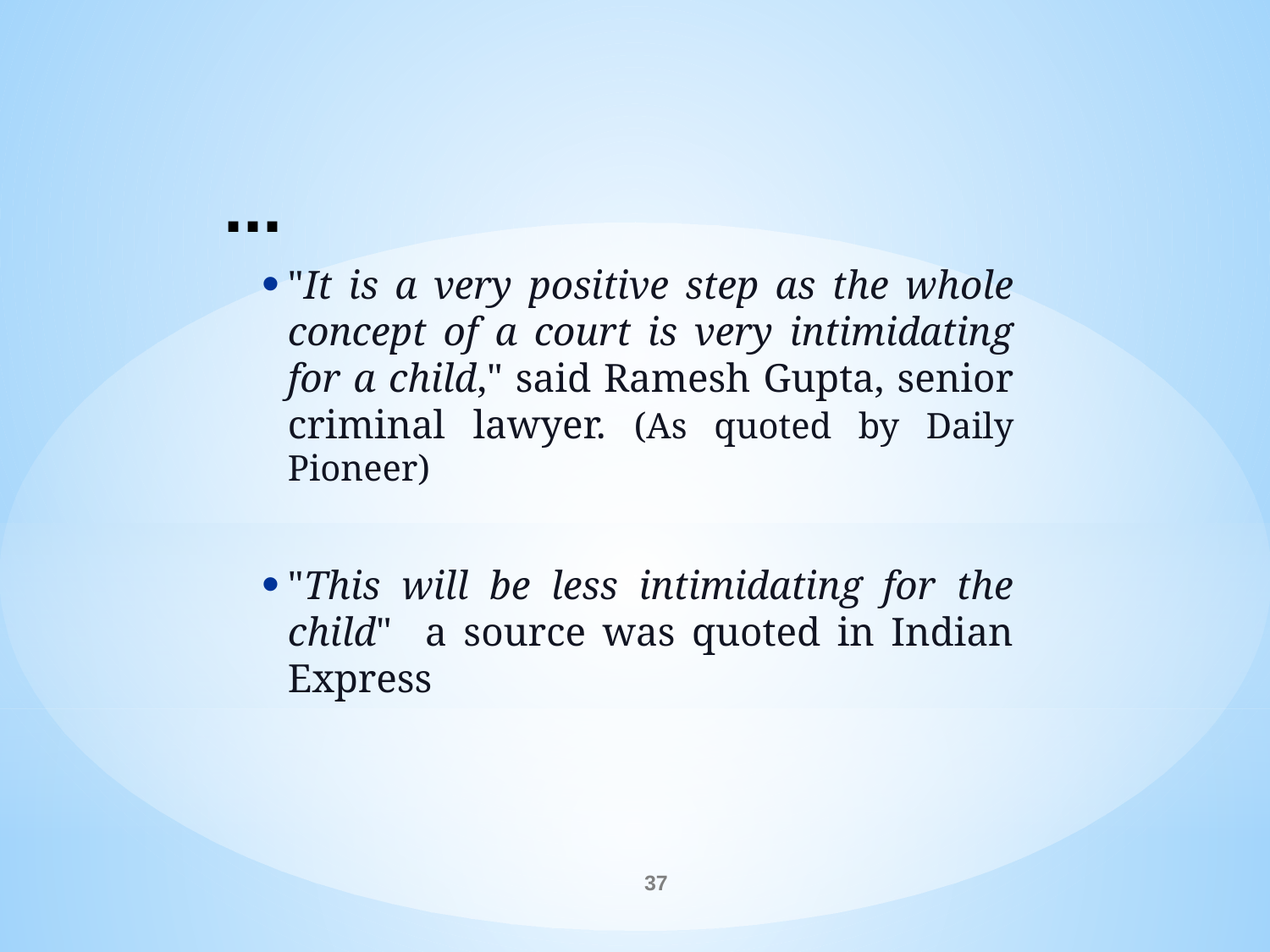

...
"It is a very positive step as the whole concept of a court is very intimidating for a child," said Ramesh Gupta, senior criminal lawyer. (As quoted by Daily Pioneer)

"This will be less intimidating for the child"  a source was quoted in Indian Express

37